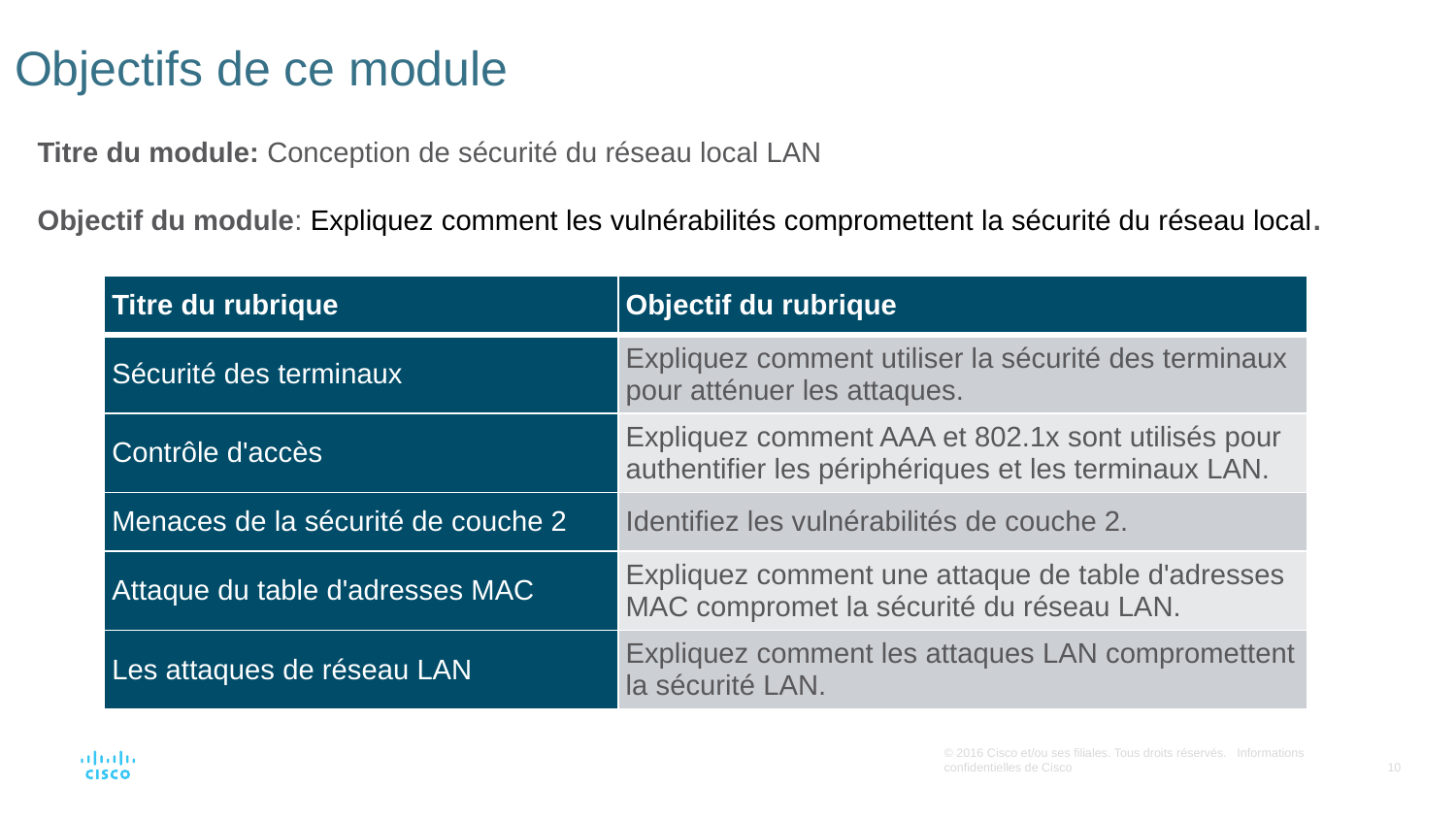

# Objectifs de ce module
Titre du module: Conception de sécurité du réseau local LAN

Objectif du module: Expliquez comment les vulnérabilités compromettent la sécurité du réseau local.

| Titre du rubrique | Objectif du rubrique |
| --- | --- |
| Sécurité des terminaux | Expliquez comment utiliser la sécurité des terminaux pour atténuer les attaques. |
| Contrôle d'accès | Expliquez comment AAA et 802.1x sont utilisés pour authentifier les périphériques et les terminaux LAN. |
| Menaces de la sécurité de couche 2 | Identifiez les vulnérabilités de couche 2. |
| Attaque du table d'adresses MAC | Expliquez comment une attaque de table d'adresses MAC compromet la sécurité du réseau LAN. |
| Les attaques de réseau LAN | Expliquez comment les attaques LAN compromettent la sécurité LAN. |